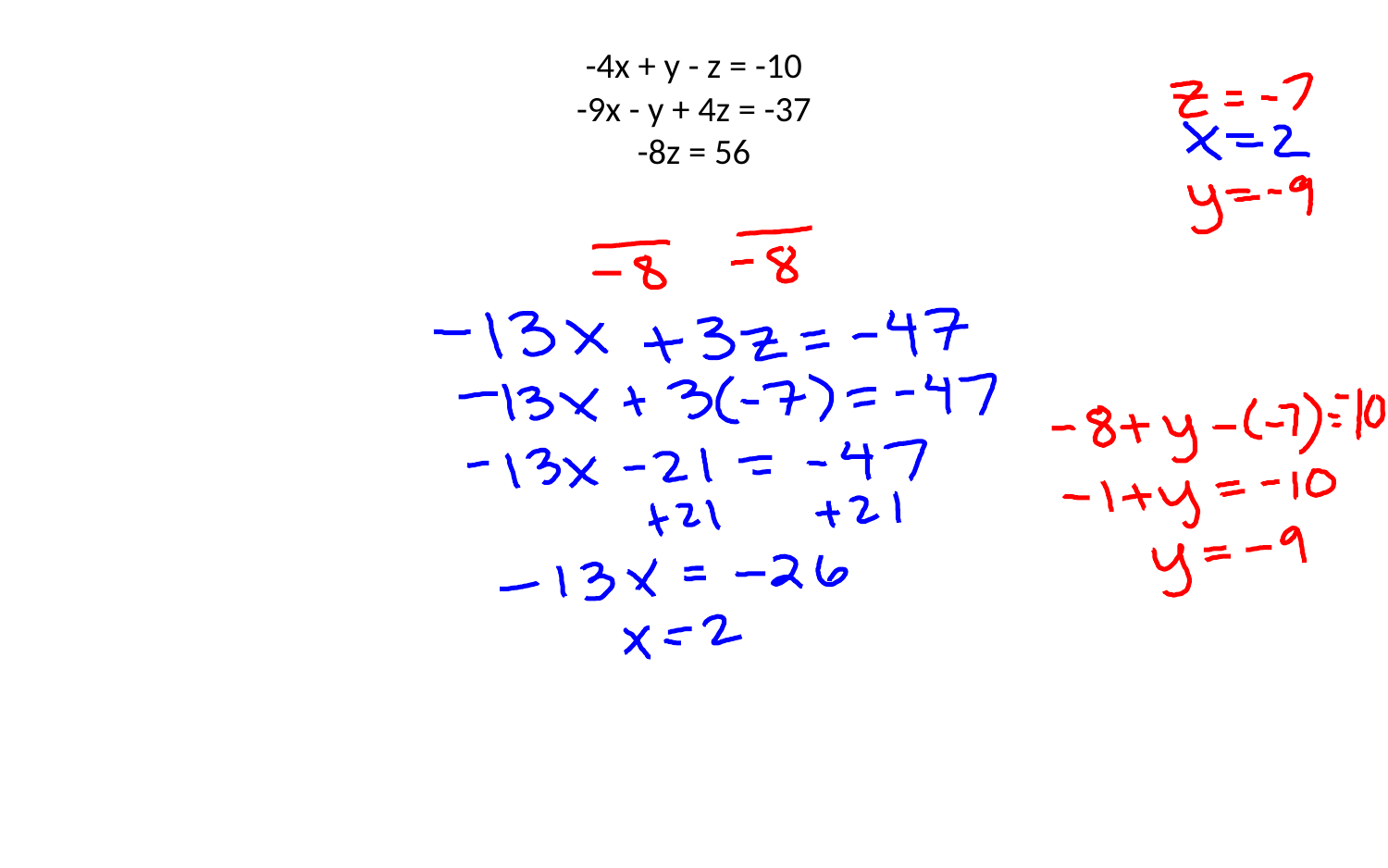

# -4x + y - z = -10 -9x - y + 4z = -37 -8z = 56